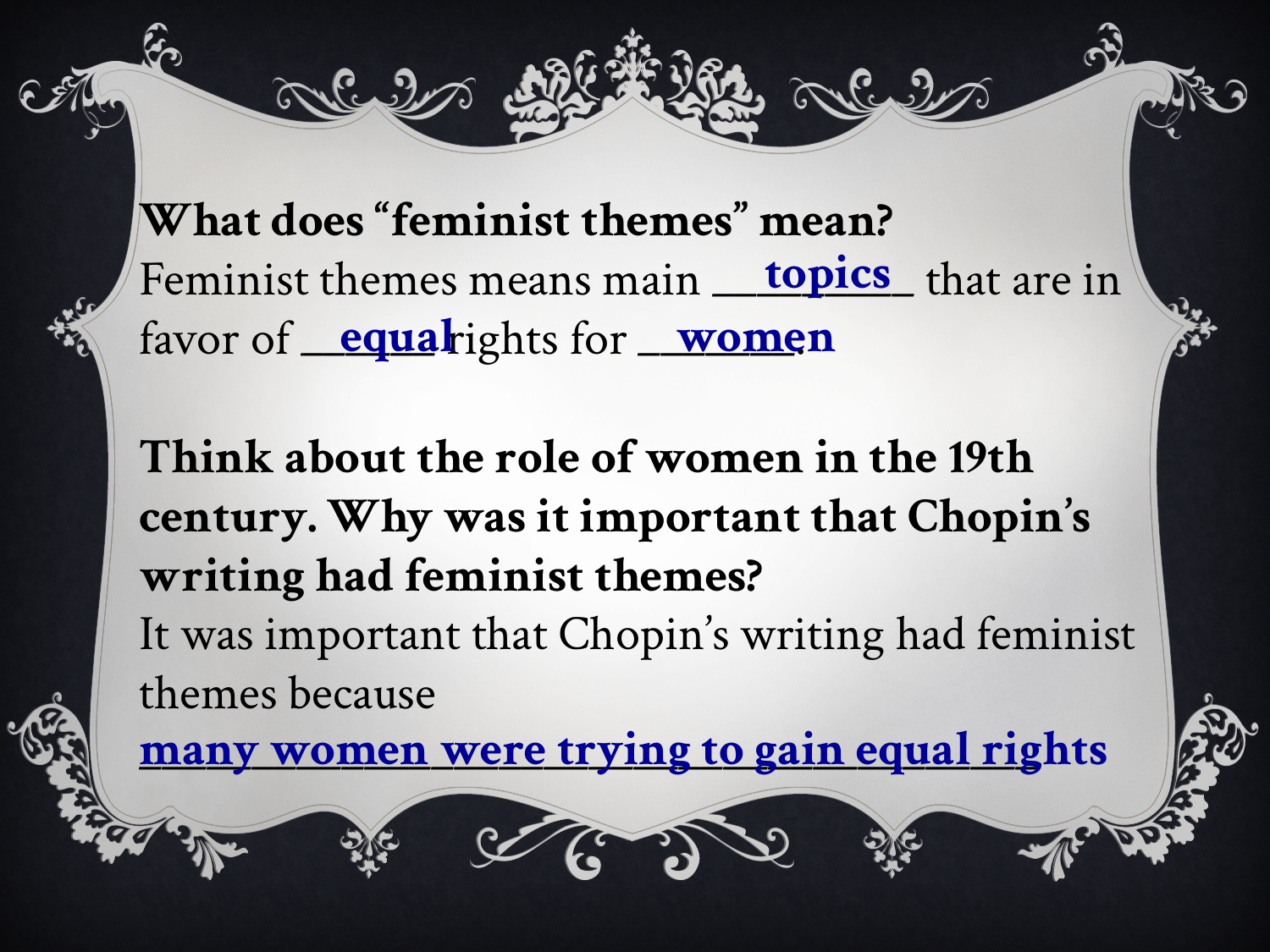

What does “feminist themes” mean?
Feminist themes means main _________ that are in favor of ______ rights for _______.

Think about the role of women in the 19th century. Why was it important that Chopin’s writing had feminist themes?
It was important that Chopin’s writing had feminist themes because ________________________________________.
topics
equal
women
many women were trying to gain equal rights